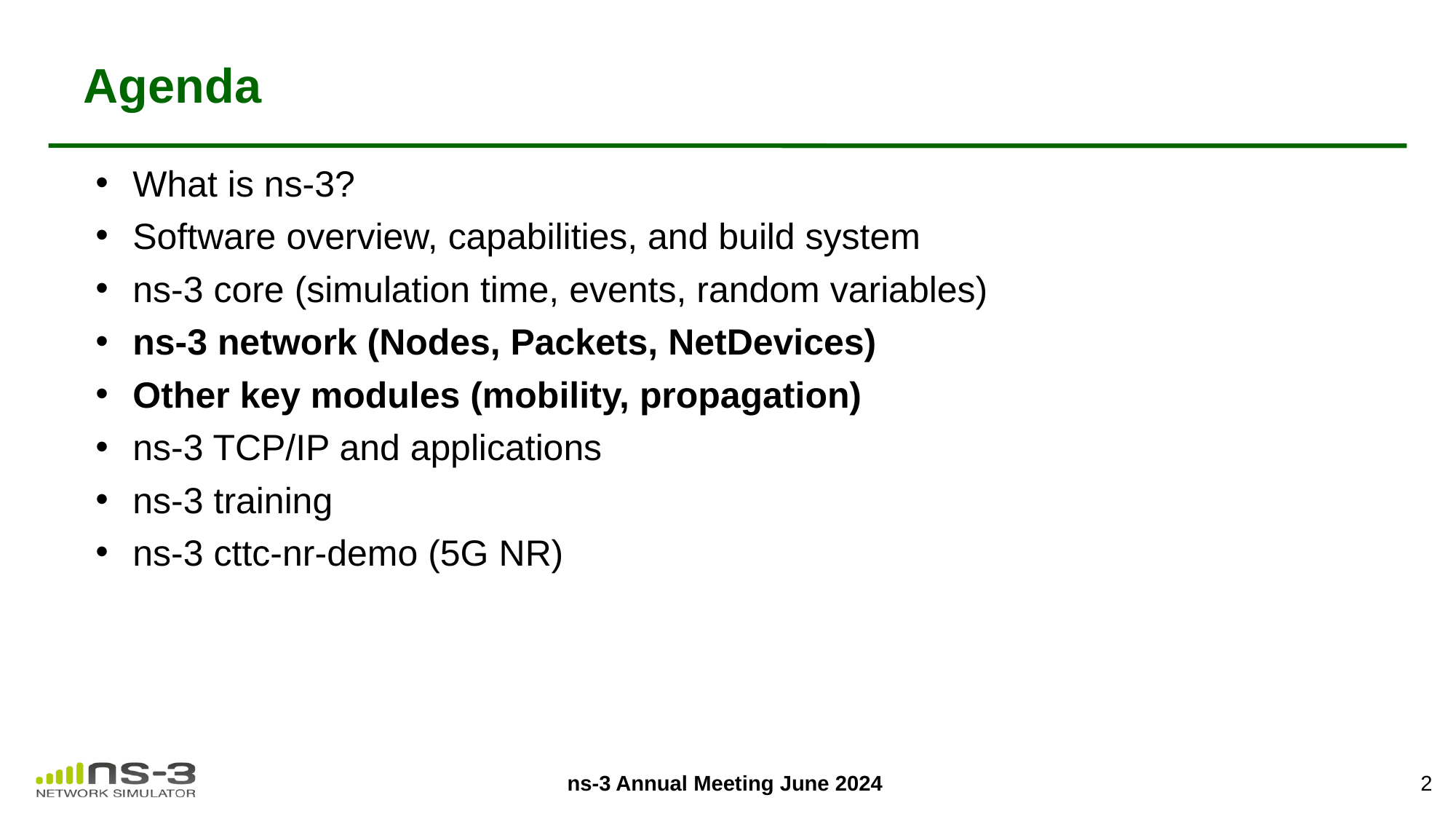

# Agenda
What is ns-3?
Software overview, capabilities, and build system
ns-3 core (simulation time, events, random variables)
ns-3 network (Nodes, Packets, NetDevices)
Other key modules (mobility, propagation)
ns-3 TCP/IP and applications
ns-3 training
ns-3 cttc-nr-demo (5G NR)

2
ns-3 Annual Meeting June 2024